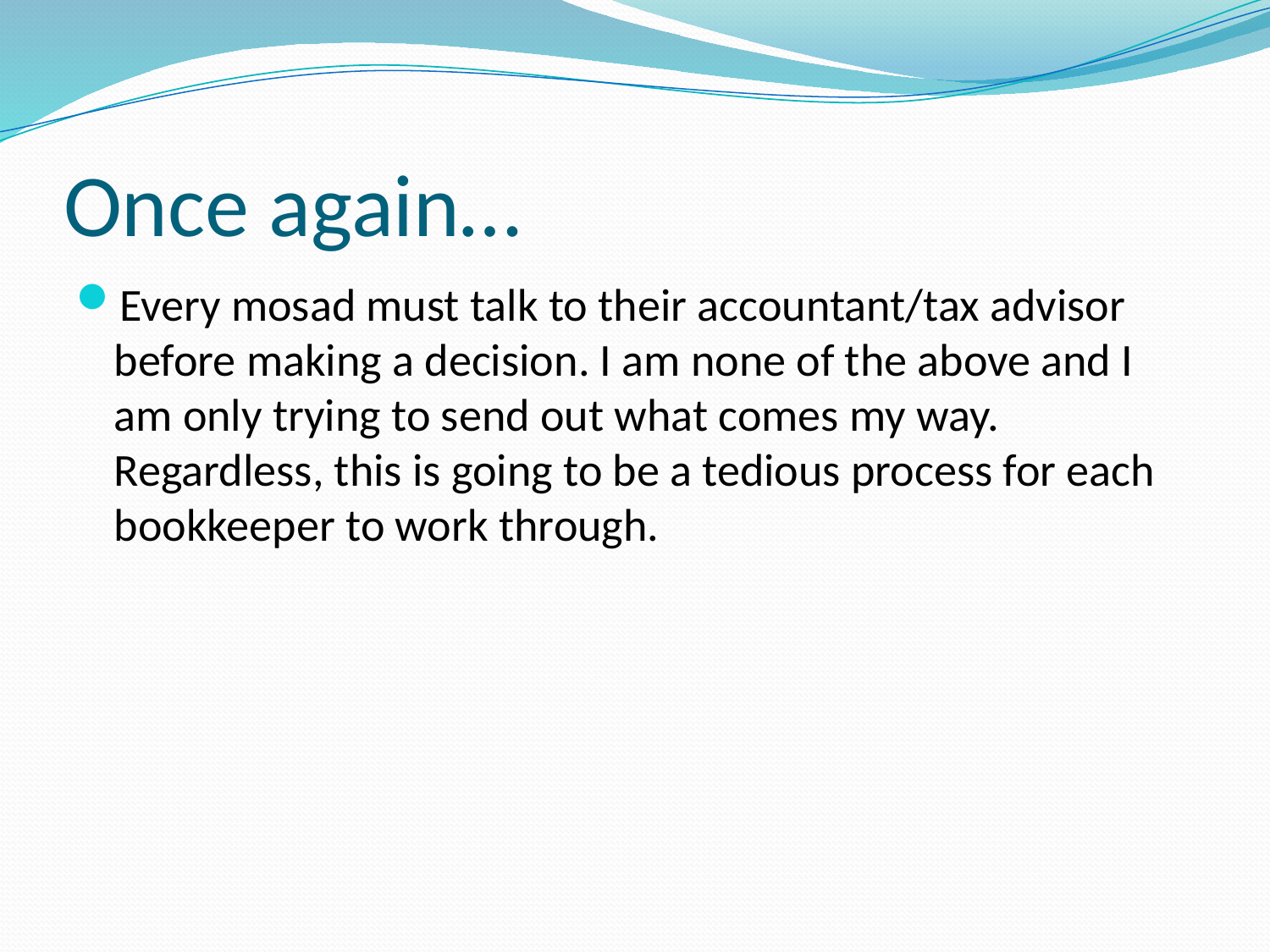

# Once again…
Every mosad must talk to their accountant/tax advisor before making a decision. I am none of the above and I am only trying to send out what comes my way. Regardless, this is going to be a tedious process for each bookkeeper to work through.